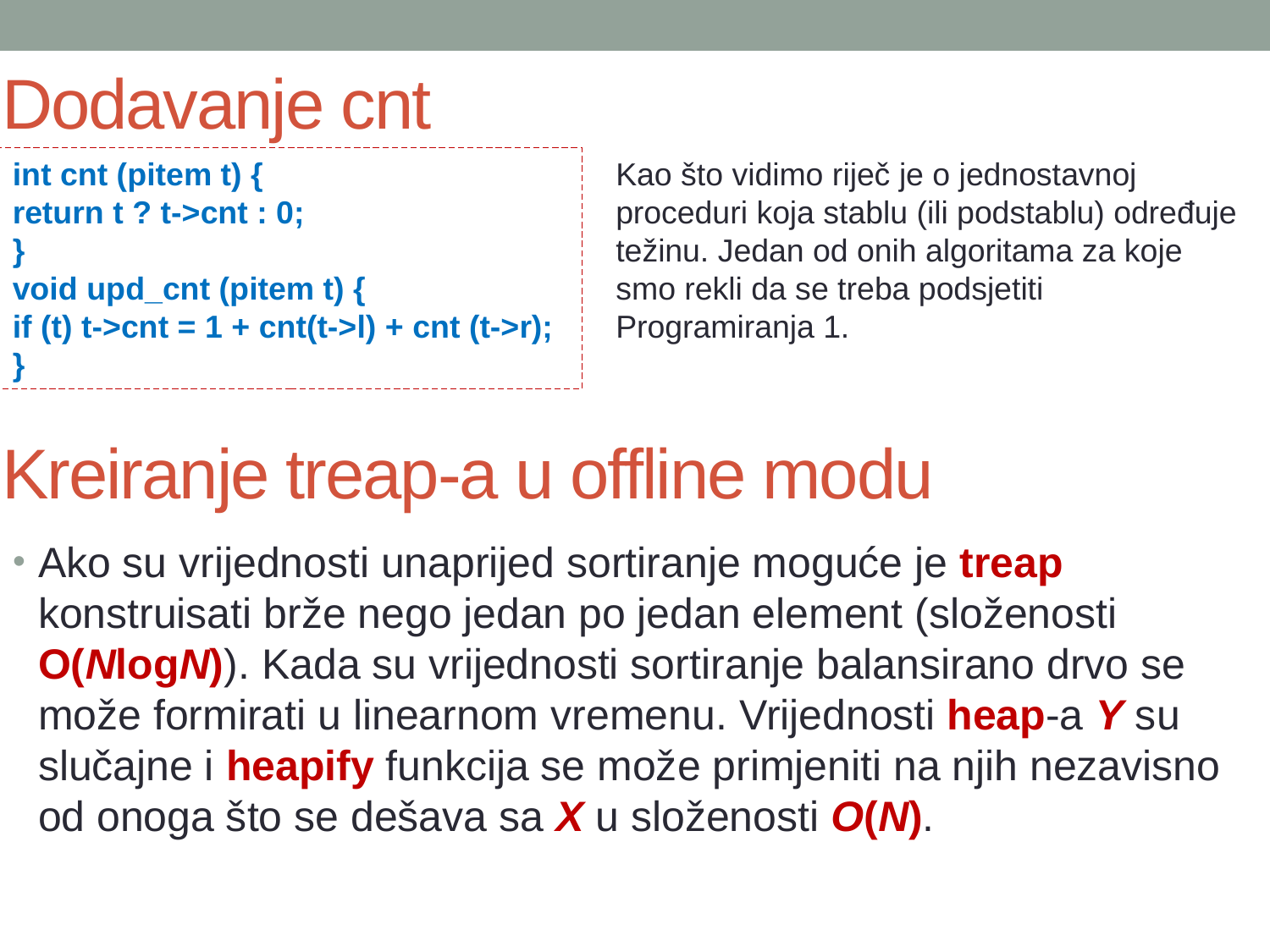

# Dodavanje cnt
int cnt (pitem t) {
return t ? t->cnt : 0;
}
void upd_cnt (pitem t) {
if (t) t->cnt = 1 + cnt(t->l) + cnt (t->r);
}
Kao što vidimo riječ je o jednostavnoj proceduri koja stablu (ili podstablu) određuje težinu. Jedan od onih algoritama za koje smo rekli da se treba podsjetiti Programiranja 1.
Kreiranje treap-a u offline modu
Ako su vrijednosti unaprijed sortiranje moguće je treap konstruisati brže nego jedan po jedan element (složenosti O(Nlog⁡N)). Kada su vrijednosti sortiranje balansirano drvo se može formirati u linearnom vremenu. Vrijednosti heap-a Y su slučajne i heapify funkcija se može primjeniti na njih nezavisno od onoga što se dešava sa X u složenosti O(N).